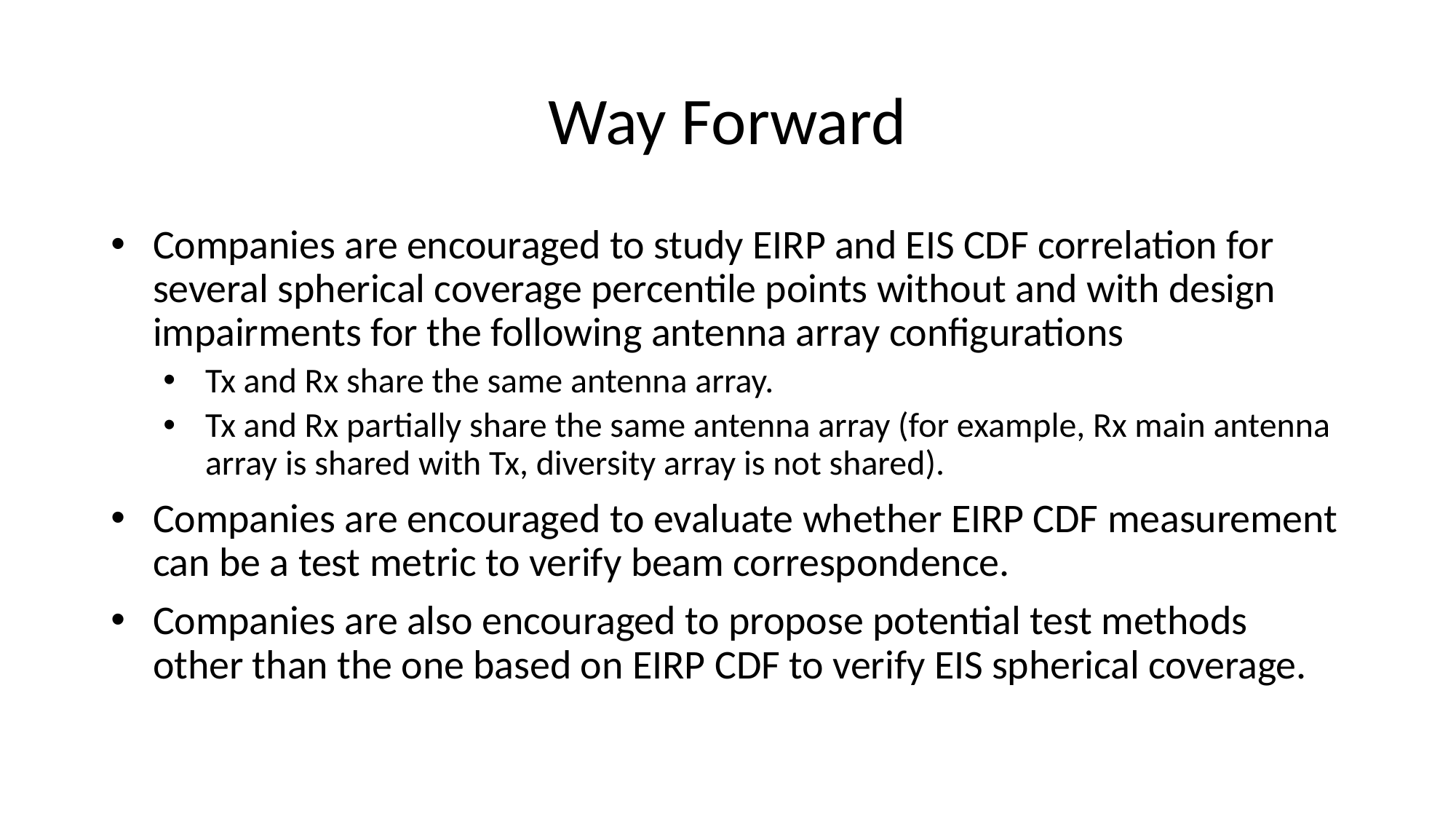

# Way Forward
Companies are encouraged to study EIRP and EIS CDF correlation for several spherical coverage percentile points without and with design impairments for the following antenna array configurations
Tx and Rx share the same antenna array.
Tx and Rx partially share the same antenna array (for example, Rx main antenna array is shared with Tx, diversity array is not shared).
Companies are encouraged to evaluate whether EIRP CDF measurement can be a test metric to verify beam correspondence.
Companies are also encouraged to propose potential test methods other than the one based on EIRP CDF to verify EIS spherical coverage.